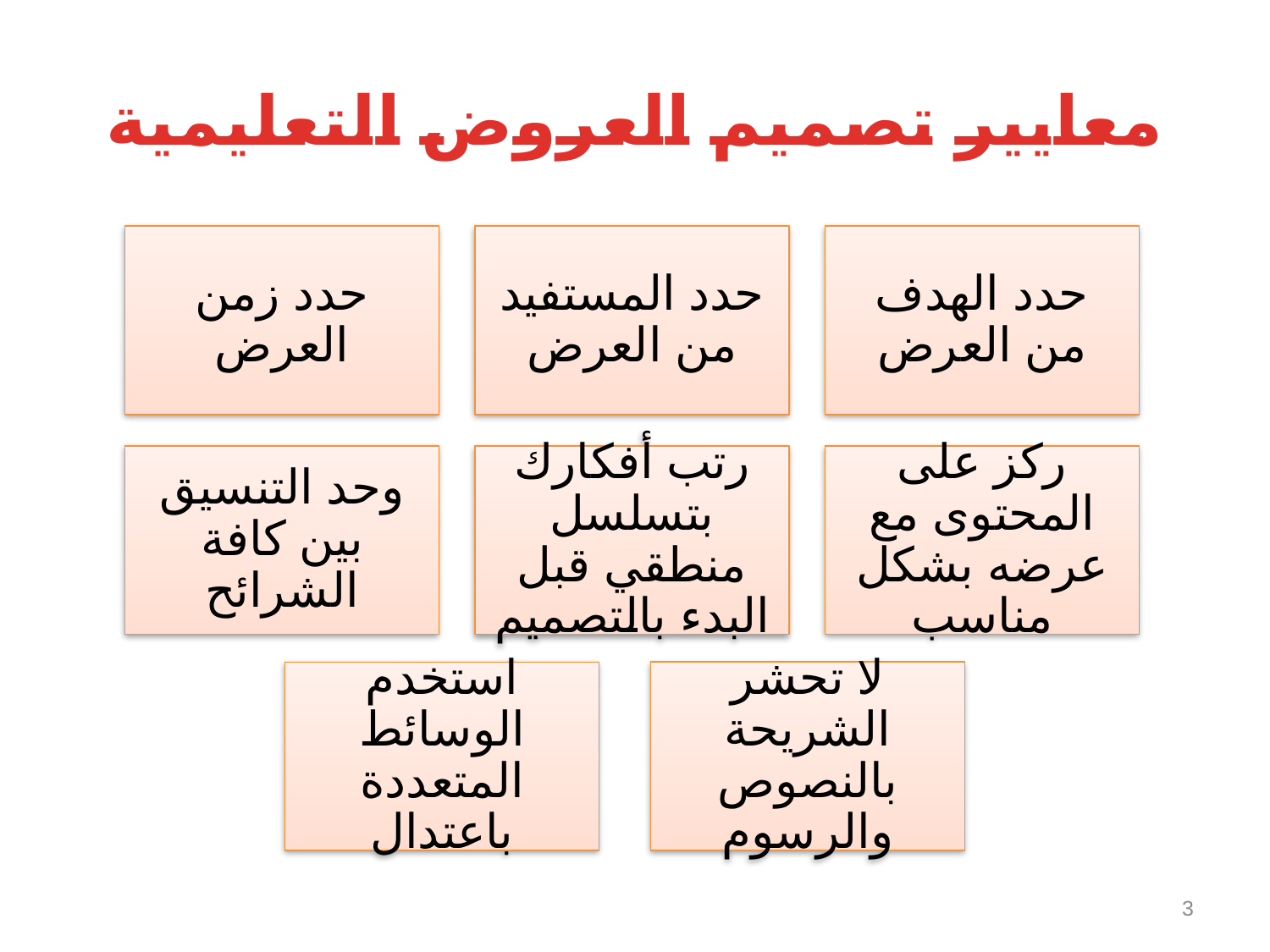

# معايير تصميم العروض التعليمية
ركز على المحتوى مع عرضه بشكل مناسب
حدد زمن العرض
حدد المستفيد من العرض
حدد الهدف من العرض
وحد التنسيق بين كافة الشرائح
استخدم الوسائط المتعددة باعتدال
رتب أفكارك بتسلسل منطقي قبل البدء بالتصميم
لا تحشر الشريحة بالنصوص والرسوم
3